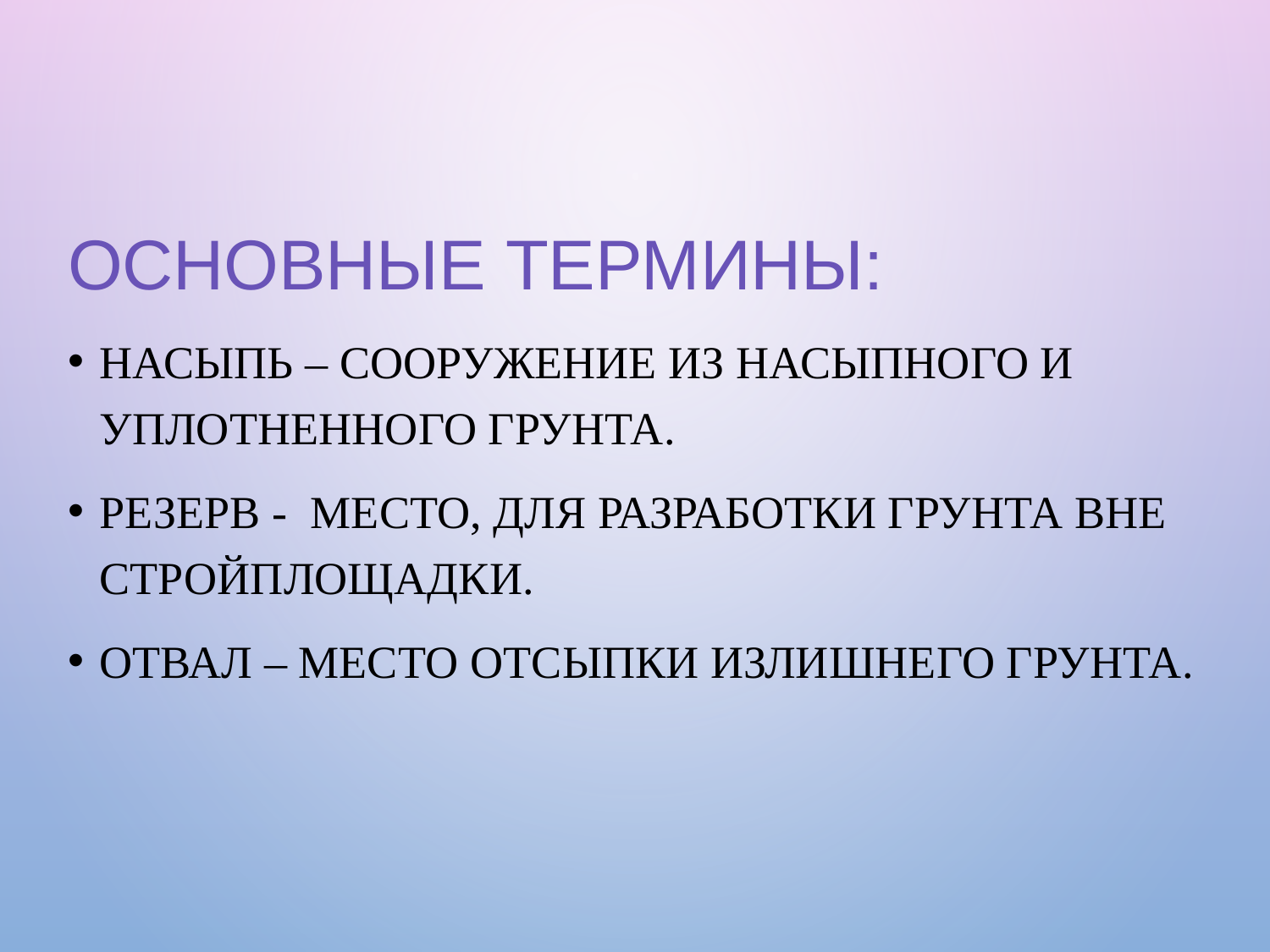

Основные термины:
Насыпь – сооружение из насыпного и уплотненного грунта.
Резерв -  место, для разработки грунта вне стройплощадки.
Отвал – место отсыпки излишнего грунта.